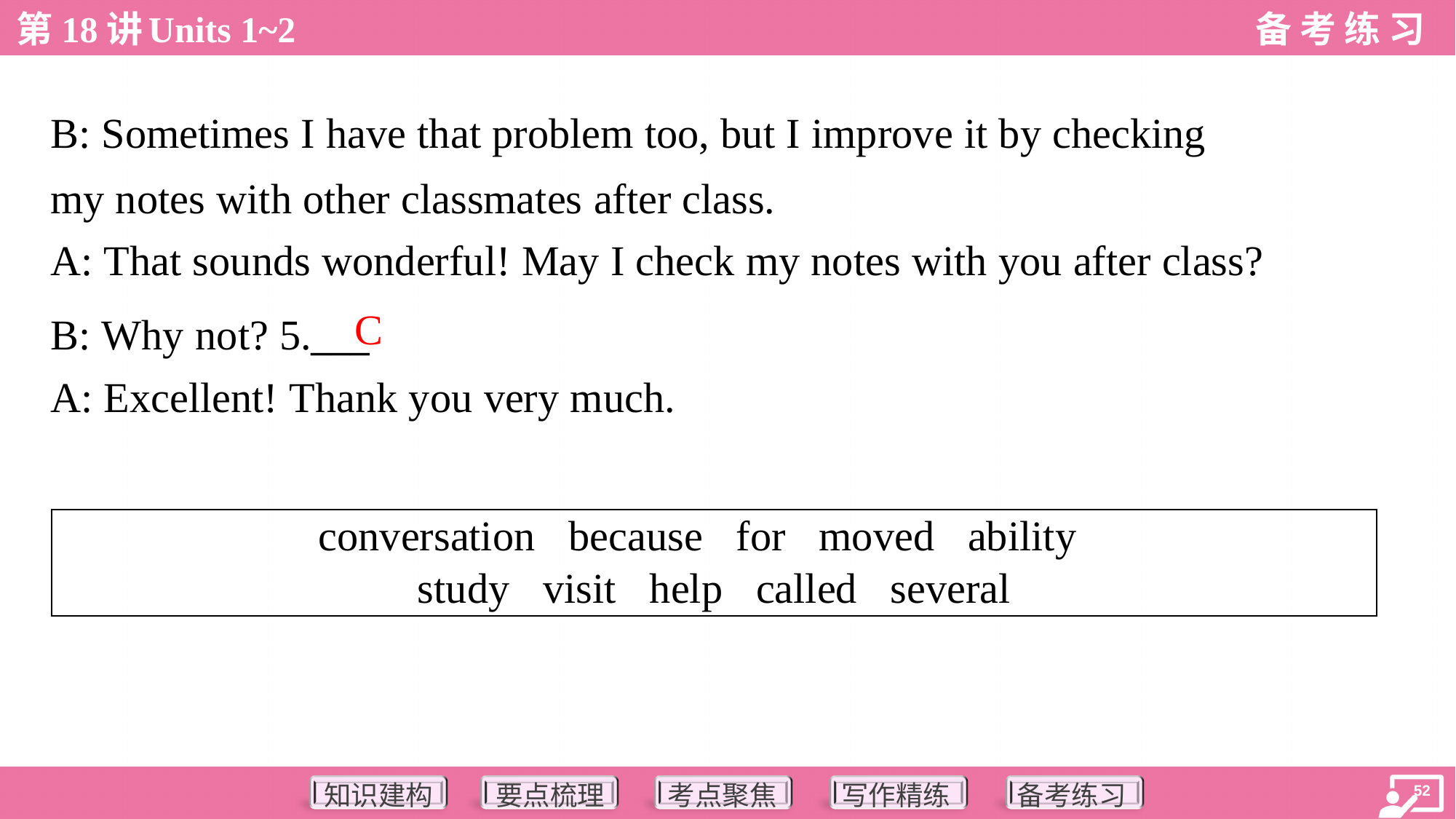

B: Sometimes I have that problem too, but I improve it by checking
my notes with other classmates after class.
A: That sounds wonderful! May I check my notes with you after class?
C
B: Why not? 5.___
A: Excellent! Thank you very much.
| conversation because for moved ability study visit help called several |
| --- |